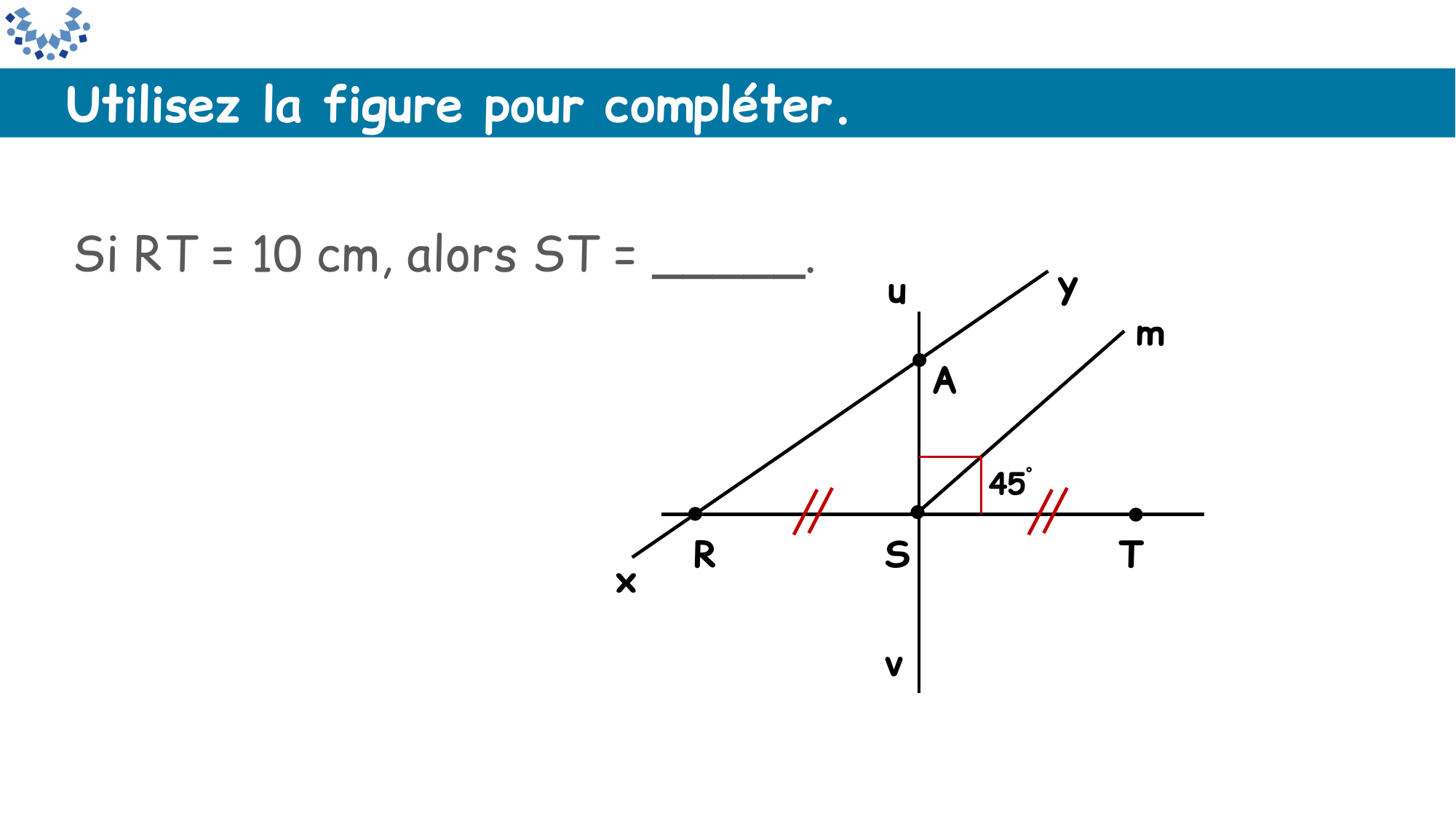

Utilisez la figure pour compléter.
Si RT = 10 cm, alors ST = _____.
y
m

45°

S
T
R
x
v
u
A